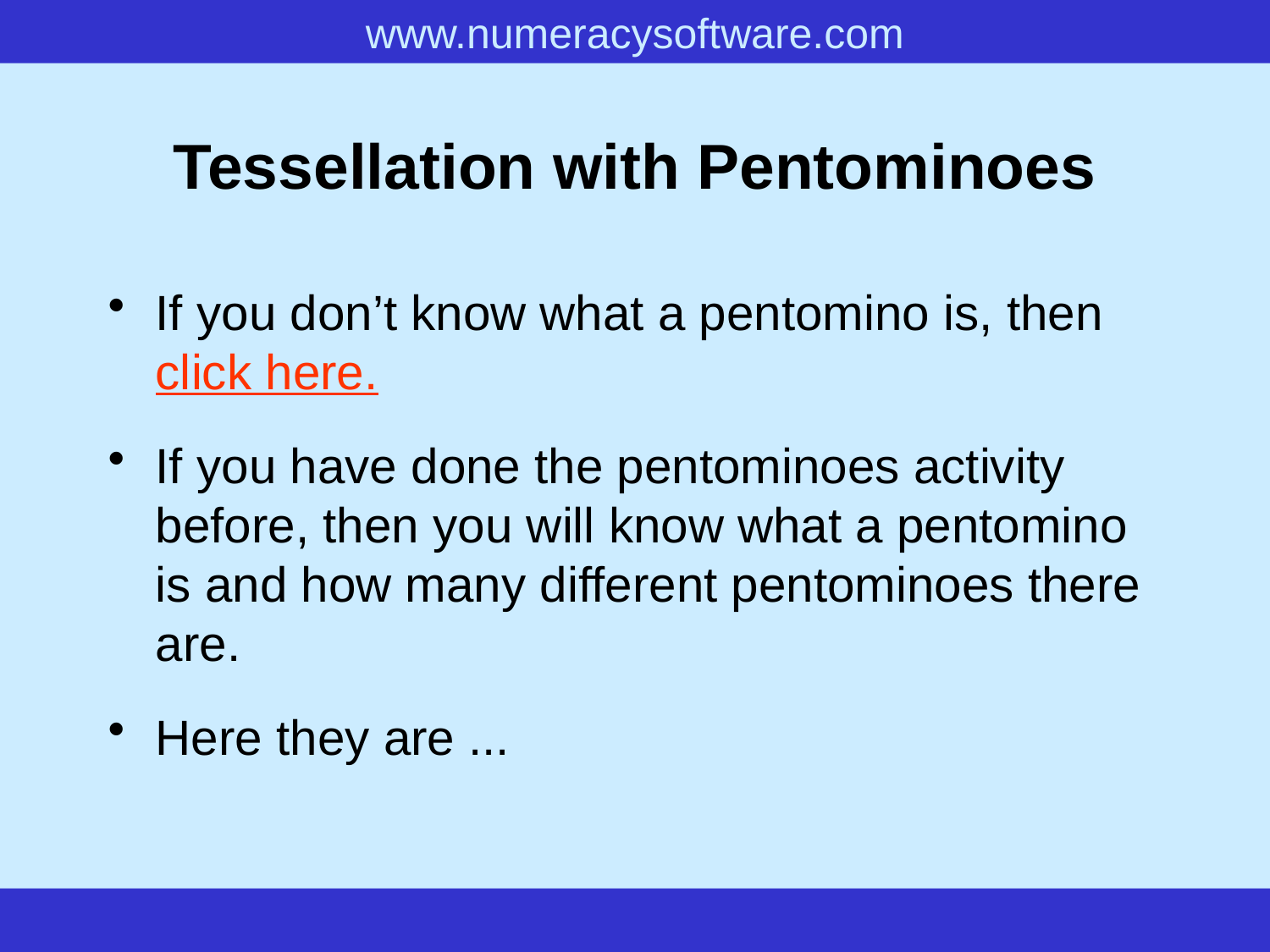

# Tessellation with Pentominoes
If you don’t know what a pentomino is, then click here.
If you have done the pentominoes activity before, then you will know what a pentomino is and how many different pentominoes there are.
Here they are ...